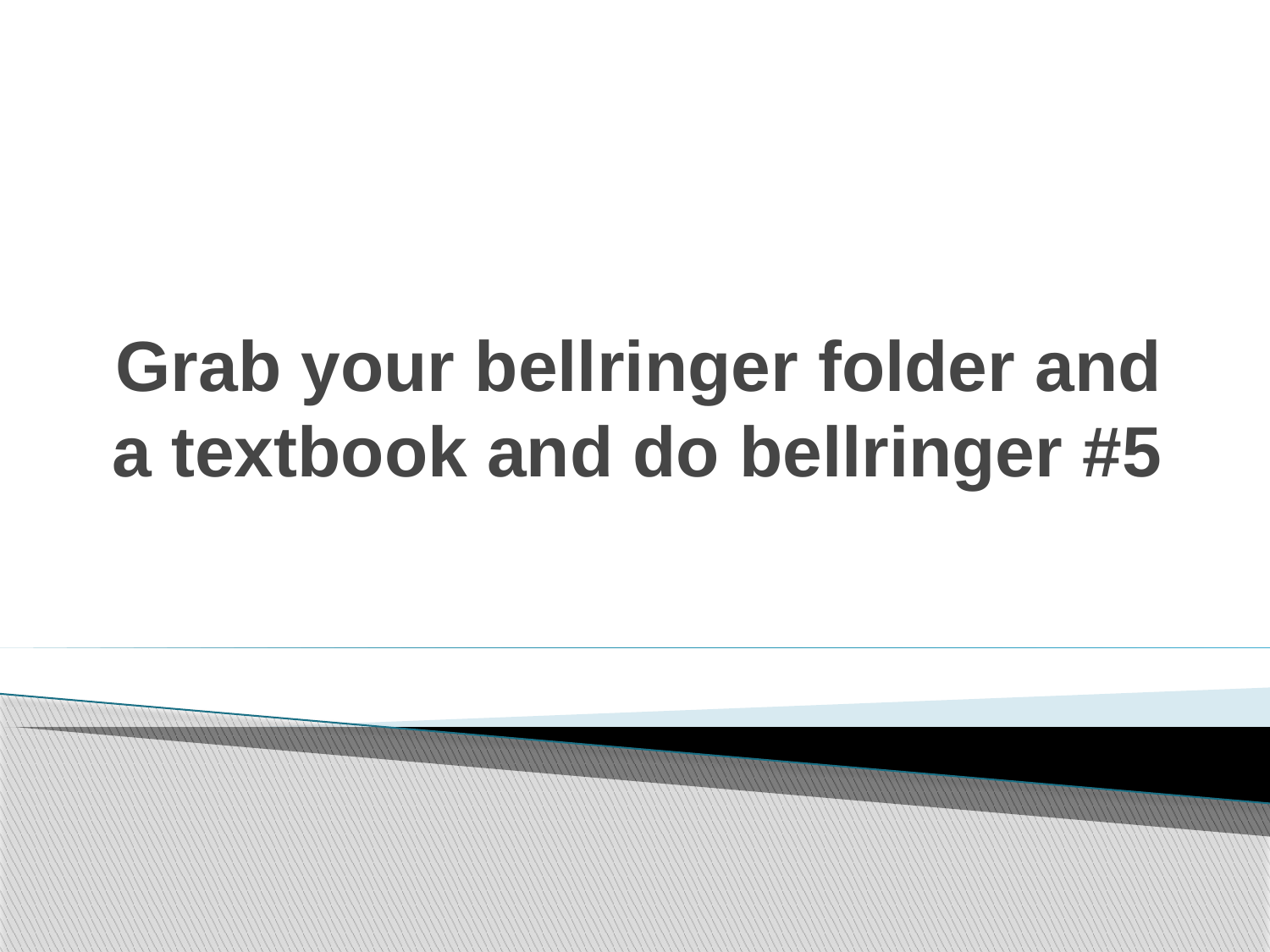

# Grab your bellringer folder and a textbook and do bellringer #5